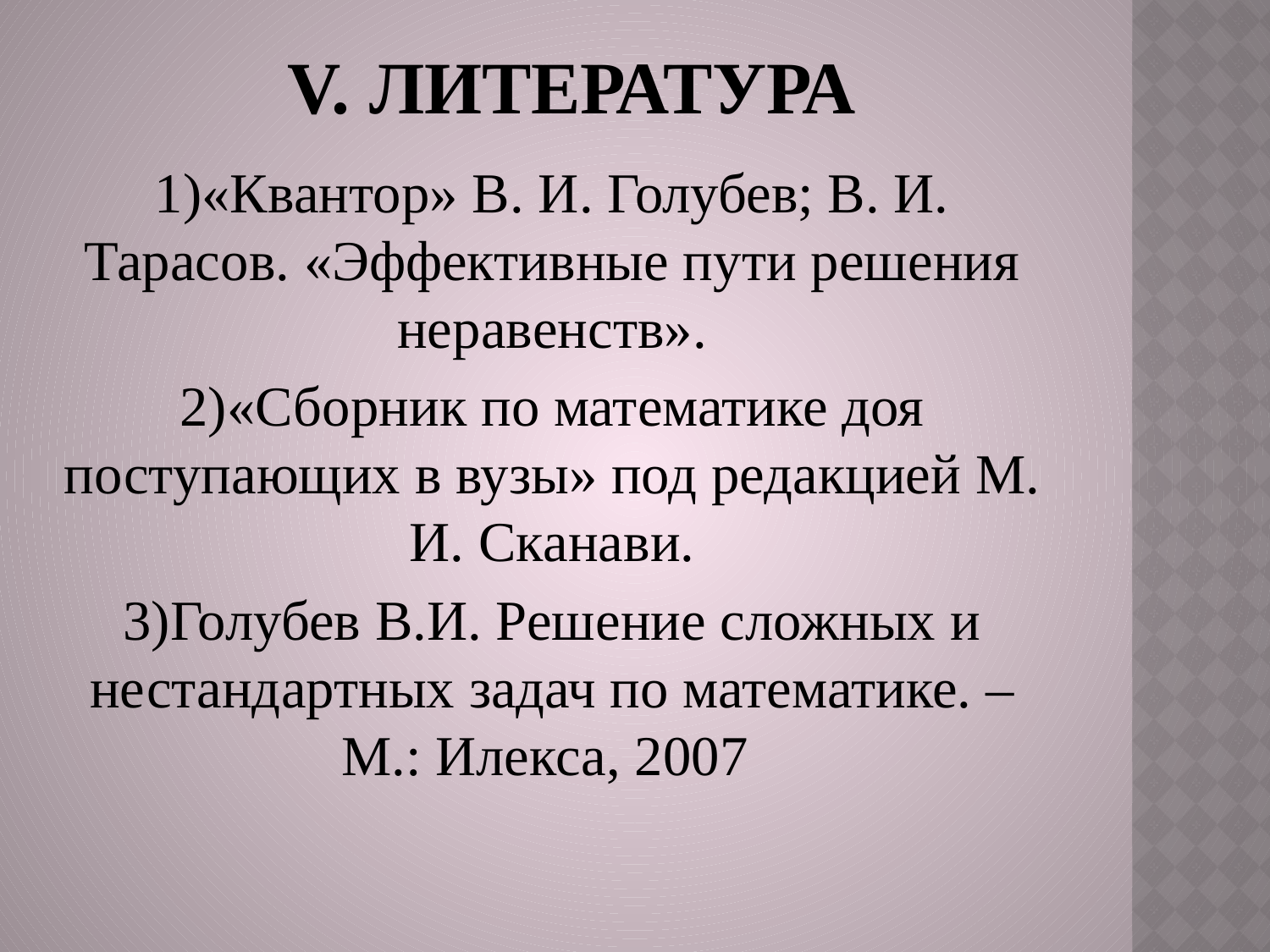

V. литература
1)«Квантор» В. И. Голубев; В. И. Тарасов. «Эффективные пути решения неравенств».
2)«Сборник по математике доя поступающих в вузы» под редакцией М. И. Сканави.
3)Голубев В.И. Решение сложных и нестандартных задач по математике. – М.: Илекса, 2007